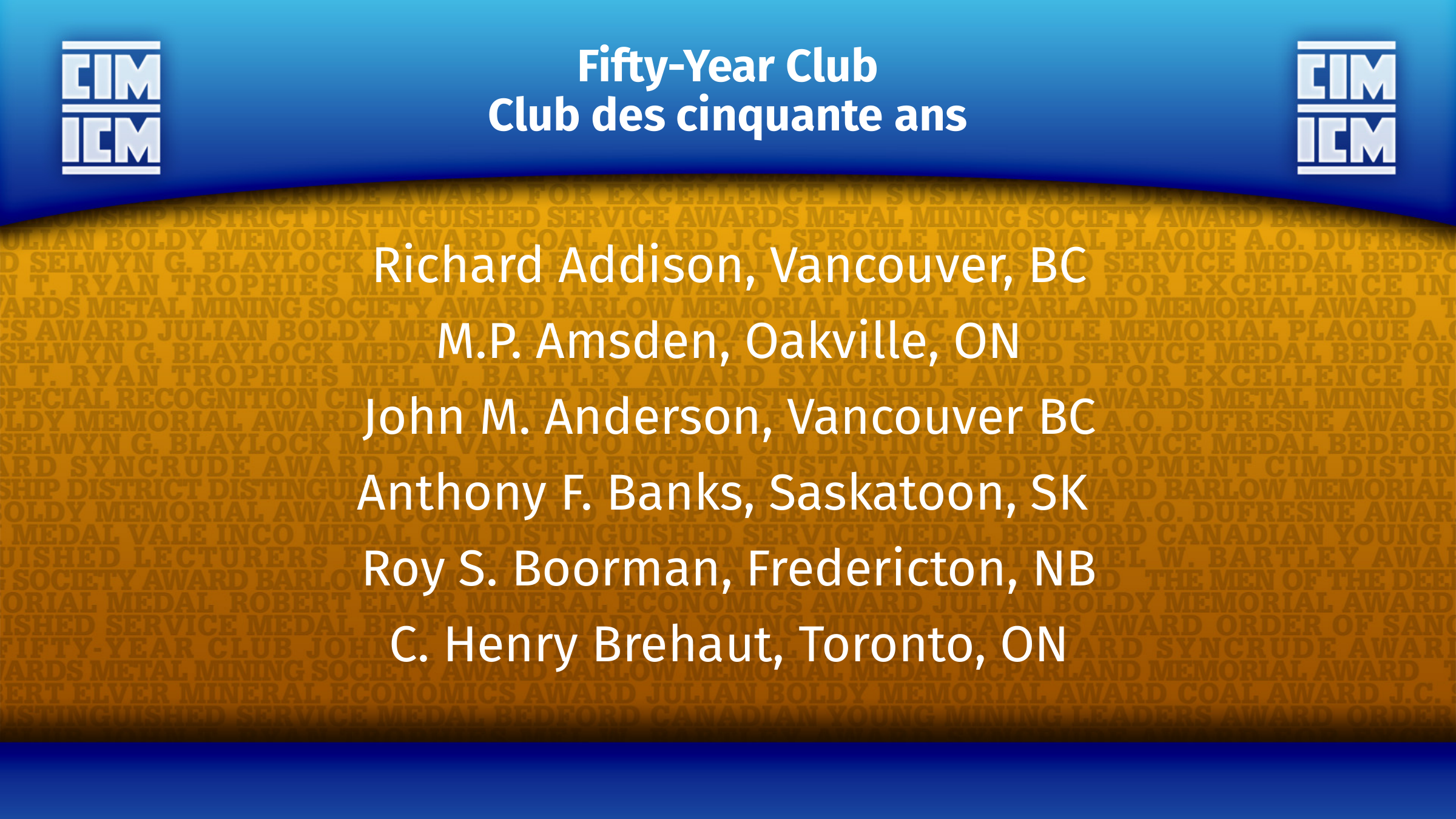

Fifty-Year Club
Club des cinquante ans
Richard Addison, Vancouver, BC
M.P. Amsden, Oakville, ON
John M. Anderson, Vancouver BC
Anthony F. Banks, Saskatoon, SK
Roy S. Boorman, Fredericton, NB
C. Henry Brehaut, Toronto, ON